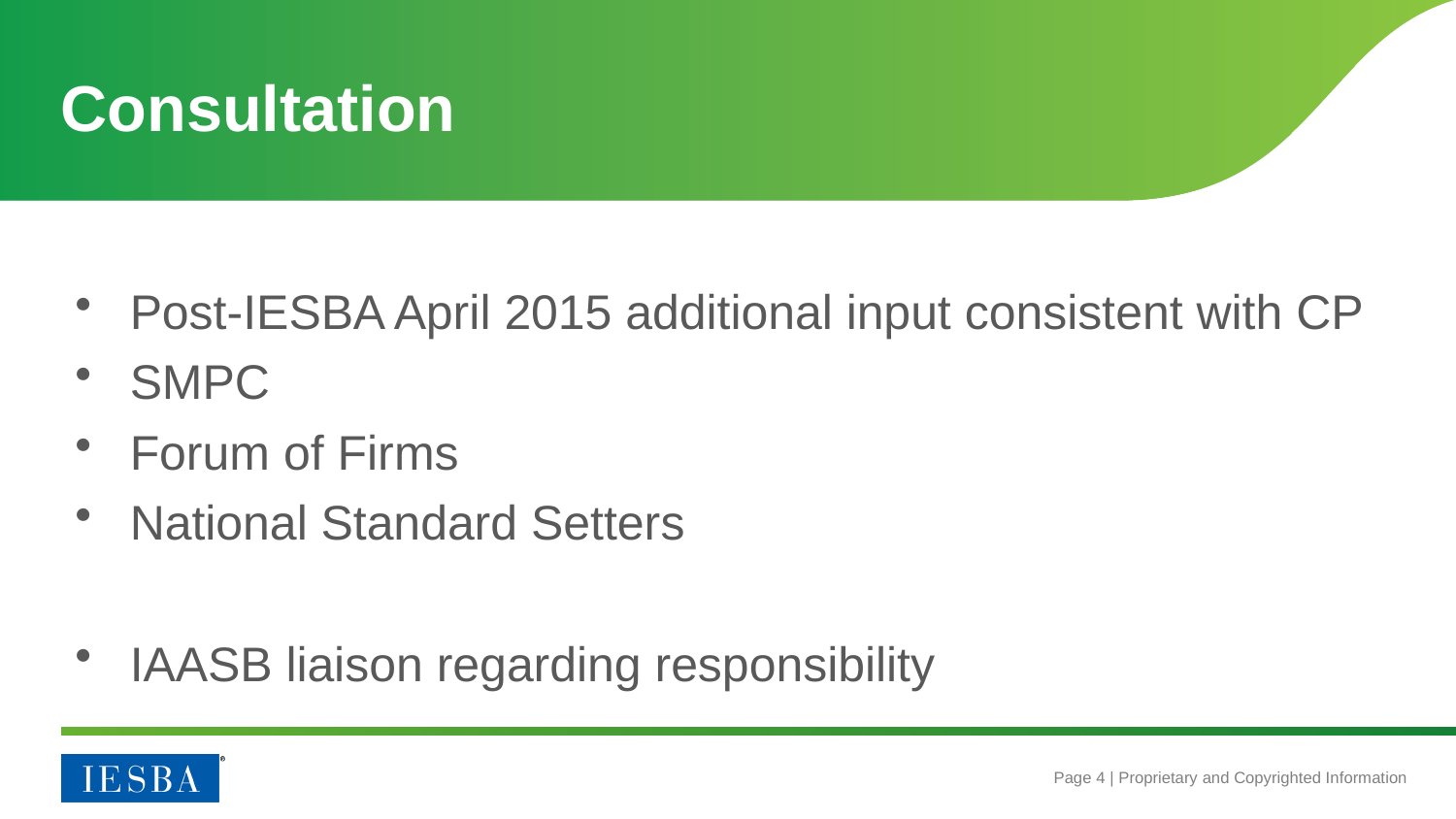

# Consultation

Post-IESBA April 2015 additional input consistent with CP
SMPC
Forum of Firms
National Standard Setters

IAASB liaison regarding responsibility